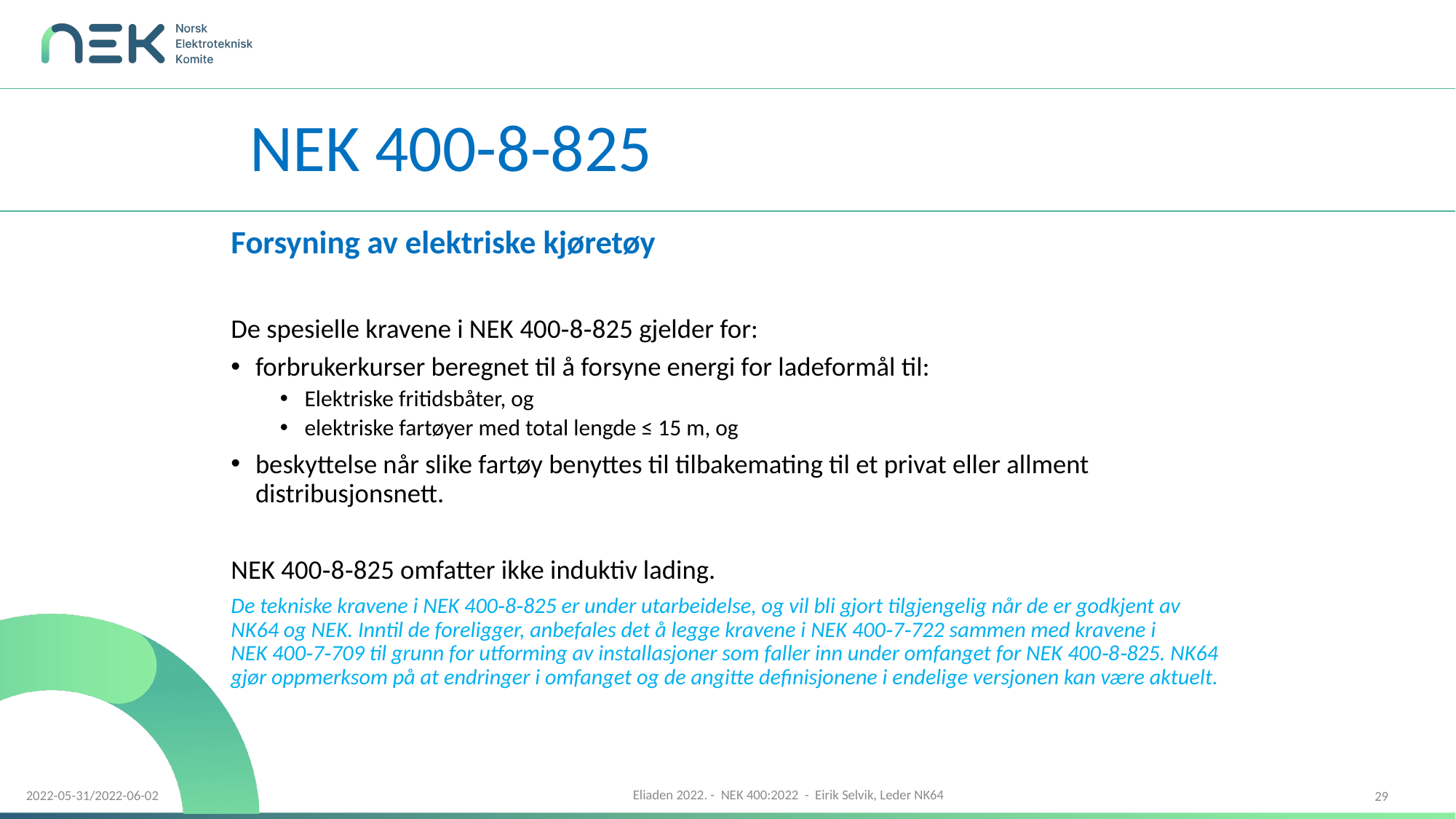

# NEK 400-8-825
Forsyning av elektriske kjøretøy

De spesielle kravene i NEK 400‑8‑825 gjelder for:
forbrukerkurser beregnet til å forsyne energi for ladeformål til:
Elektriske fritidsbåter, og
elektriske fartøyer med total lengde ≤ 15 m, og
beskyttelse når slike fartøy benyttes til tilbakemating til et privat eller allment distribusjonsnett.

NEK 400‑8‑825 omfatter ikke induktiv lading.
De tekniske kravene i NEK 400‑8‑825 er under utarbeidelse, og vil bli gjort tilgjengelig når de er godkjent av NK64 og NEK. Inntil de foreligger, anbefales det å legge kravene i NEK 400‑7‑722 sammen med kravene i NEK 400‑7‑709 til grunn for utforming av installasjoner som faller inn under omfanget for NEK 400‑8‑825. NK64 gjør oppmerksom på at endringer i omfanget og de angitte definisjonene i endelige versjonen kan være aktuelt.

29
2022-05-31/2022-06-02
Eliaden 2022. -  NEK 400:2022  -  Eirik Selvik, Leder NK64